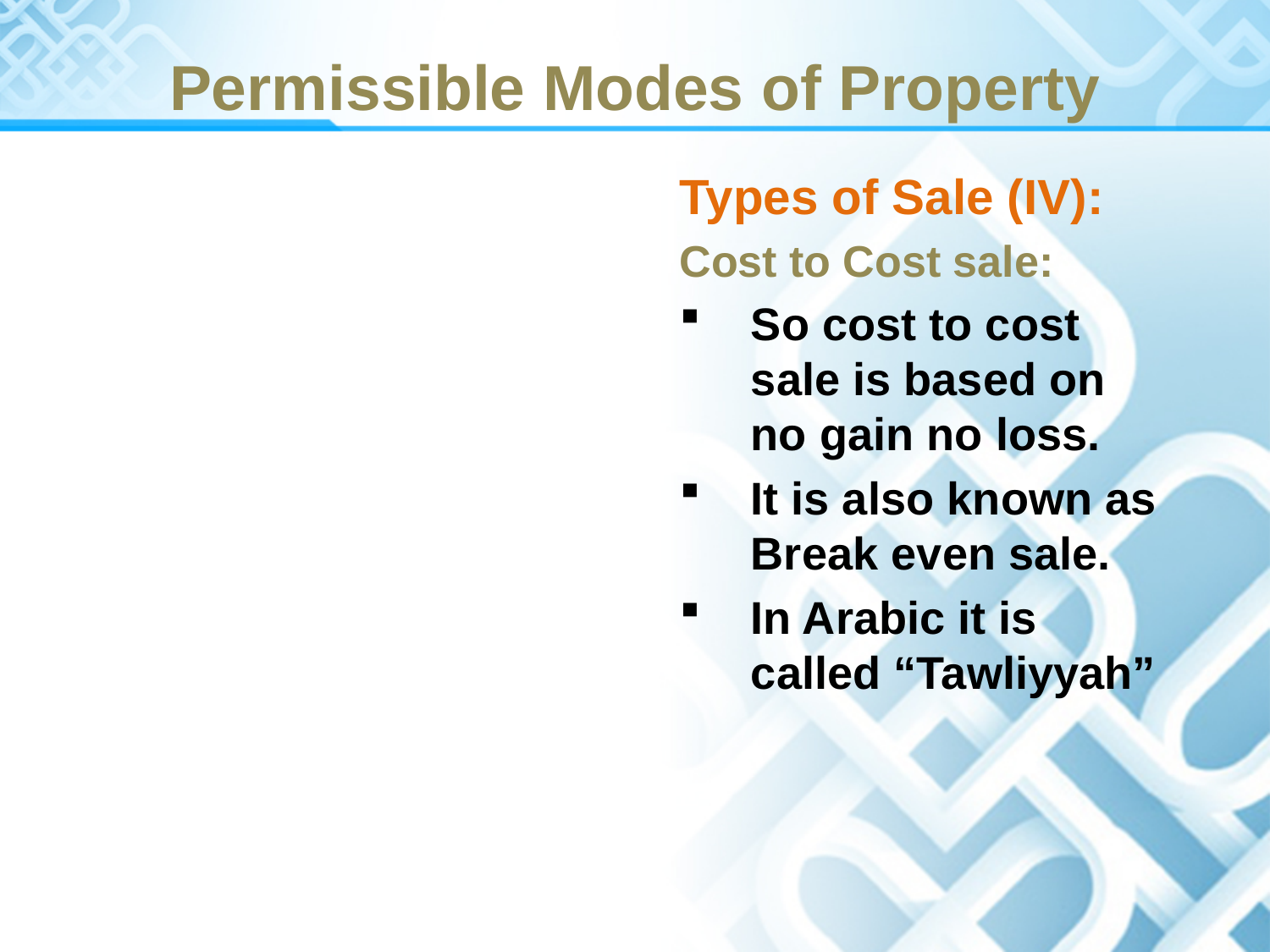

Permissible Modes of Property
Types of Sale (IV):
Cost to Cost sale:
So cost to cost sale is based on no gain no loss.
It is also known as Break even sale.
In Arabic it is called “Tawliyyah”